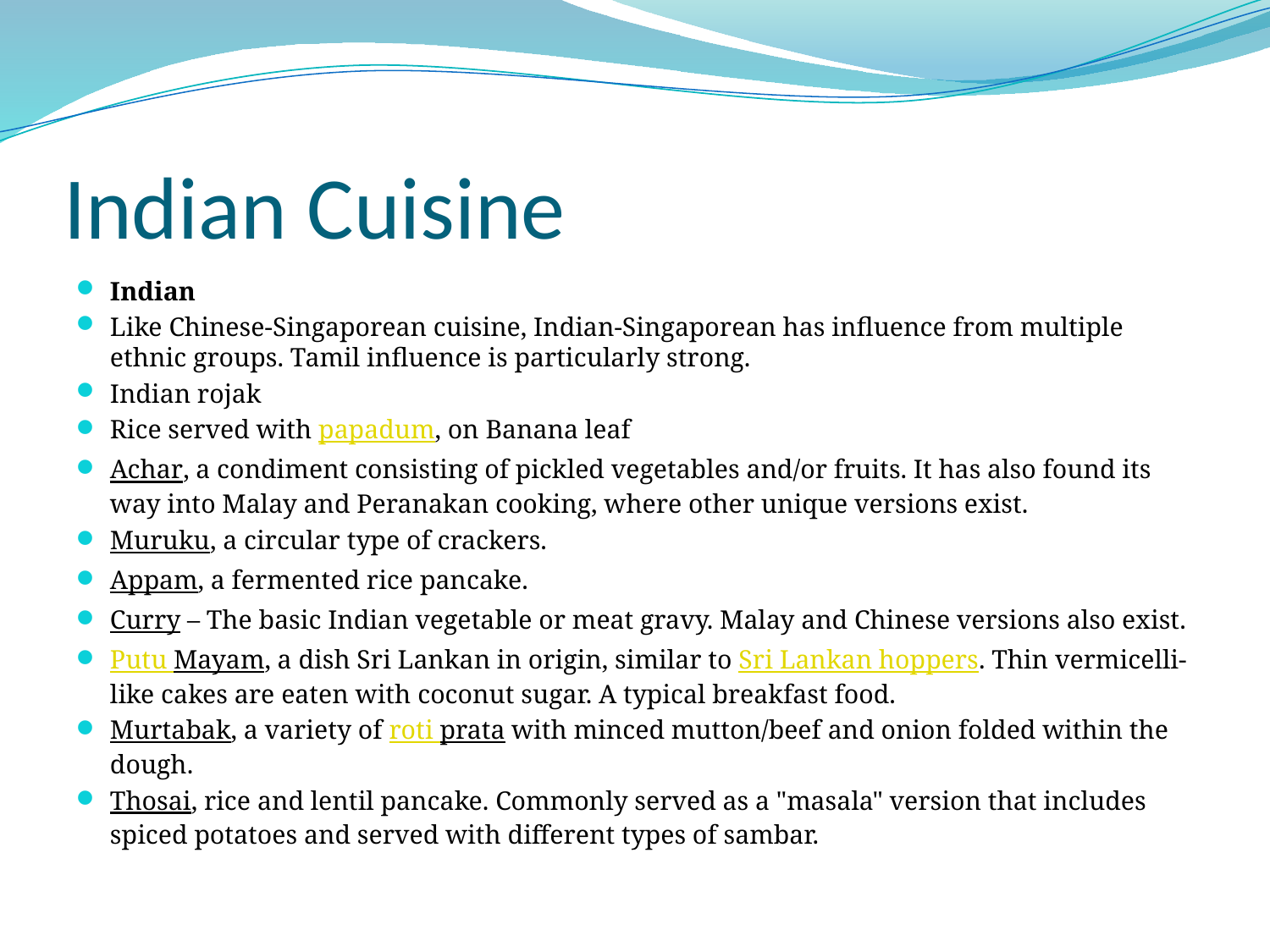

# Indian Cuisine
Indian
Like Chinese-Singaporean cuisine, Indian-Singaporean has influence from multiple ethnic groups. Tamil influence is particularly strong.
Indian rojak
Rice served with papadum, on Banana leaf
Achar, a condiment consisting of pickled vegetables and/or fruits. It has also found its way into Malay and Peranakan cooking, where other unique versions exist.
Muruku, a circular type of crackers.
Appam, a fermented rice pancake.
Curry – The basic Indian vegetable or meat gravy. Malay and Chinese versions also exist.
Putu Mayam, a dish Sri Lankan in origin, similar to Sri Lankan hoppers. Thin vermicelli-like cakes are eaten with coconut sugar. A typical breakfast food.
Murtabak, a variety of roti prata with minced mutton/beef and onion folded within the dough.
Thosai, rice and lentil pancake. Commonly served as a "masala" version that includes spiced potatoes and served with different types of sambar.